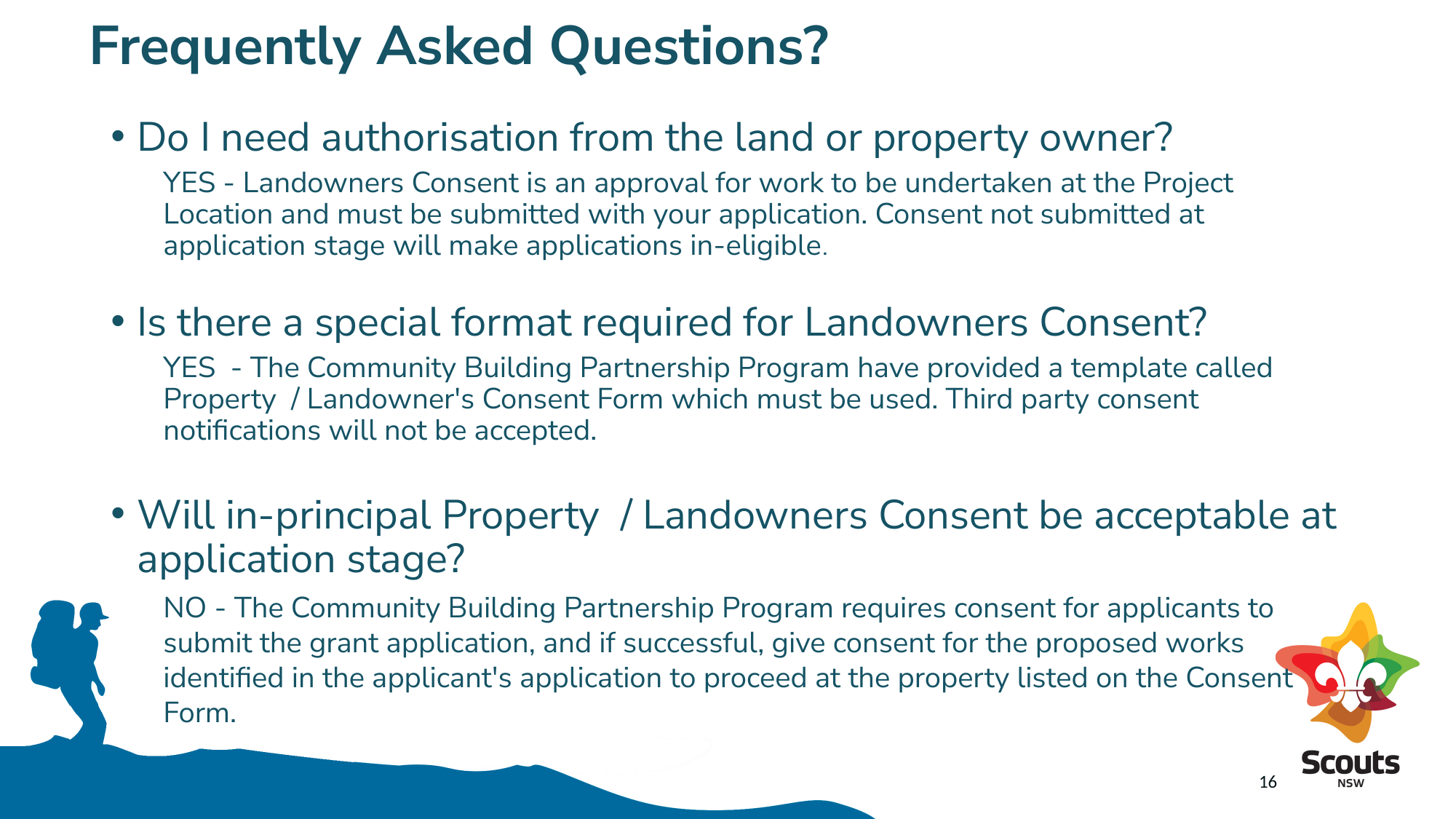

# Frequently Asked Questions?
Do I need authorisation from the land or property owner?
YES - Landowners Consent is an approval for work to be undertaken at the Project Location and must be submitted with your application. Consent not submitted at application stage will make applications in-eligible.
Is there a special format required for Landowners Consent?
YES  - The Community Building Partnership Program have provided a template called Property  / Landowner's Consent Form which must be used. Third party consent notifications will not be accepted.

Will in-principal Property  / Landowners Consent be acceptable at application stage?
NO - The Community Building Partnership Program requires consent for applicants to submit the grant application, and if successful, give consent for the proposed works identified in the applicant's application to proceed at the property listed on the Consent Form.
16